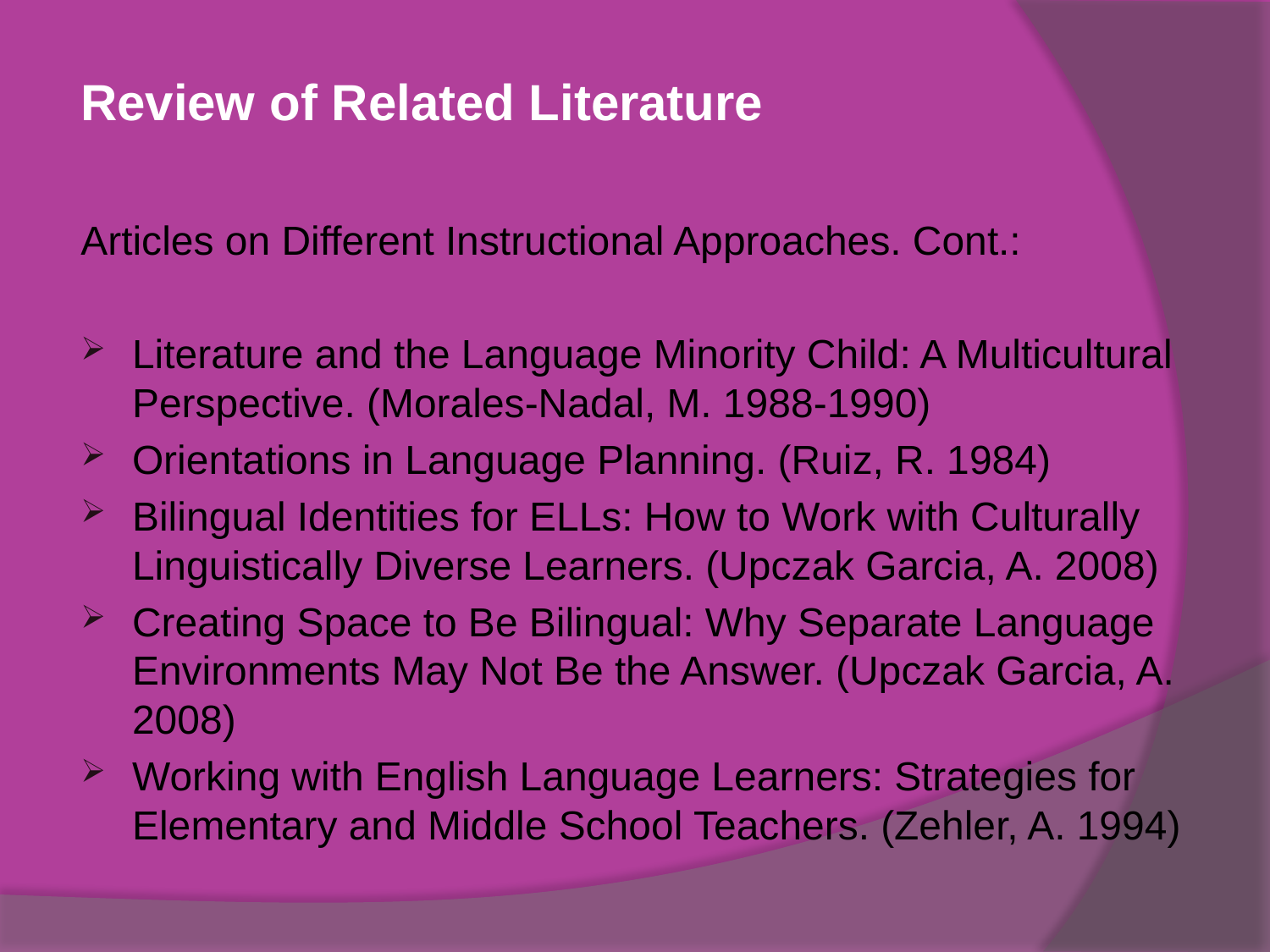

Review of Related Literature

Articles on Different Instructional Approaches. Cont.:

Literature and the Language Minority Child: A Multicultural Perspective. (Morales-Nadal, M. 1988-1990)
Orientations in Language Planning. (Ruiz, R. 1984)
Bilingual Identities for ELLs: How to Work with Culturally Linguistically Diverse Learners. (Upczak Garcia, A. 2008)
Creating Space to Be Bilingual: Why Separate Language Environments May Not Be the Answer. (Upczak Garcia, A. 2008)
Working with English Language Learners: Strategies for Elementary and Middle School Teachers. (Zehler, A. 1994)